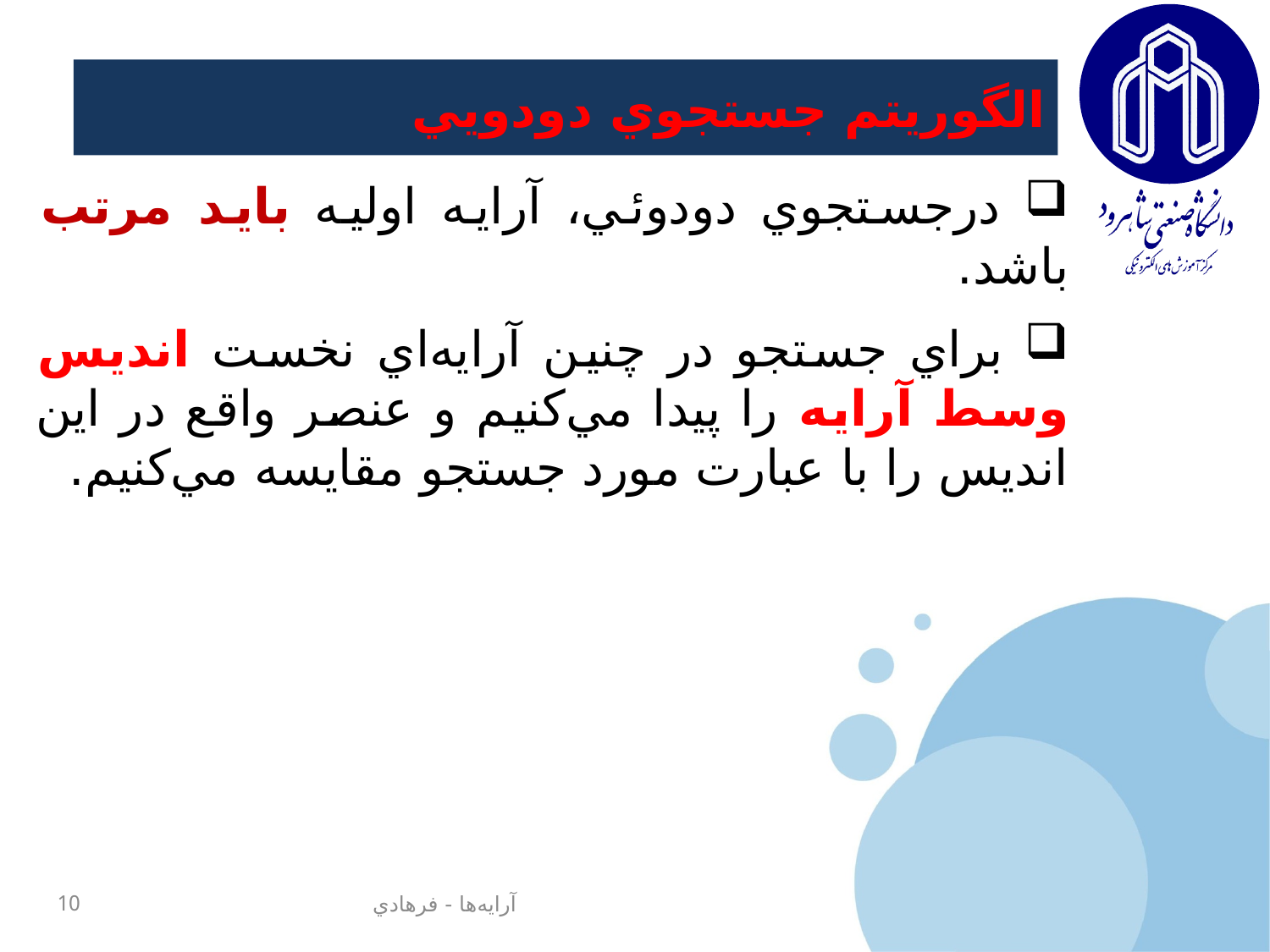

# الگوريتم جستجوي دودويي
 درجستجوي دودوئي، آرایه اوليه بايد مرتب باشد.
 براي جستجو در چنين آرايه‌اي نخست انديس وسط آرايه را پيدا مي‌کنيم و عنصر واقع در اين انديس را با عبارت مورد جستجو مقايسه مي‌کنيم.
10
آرايه‌ها - فرهادي